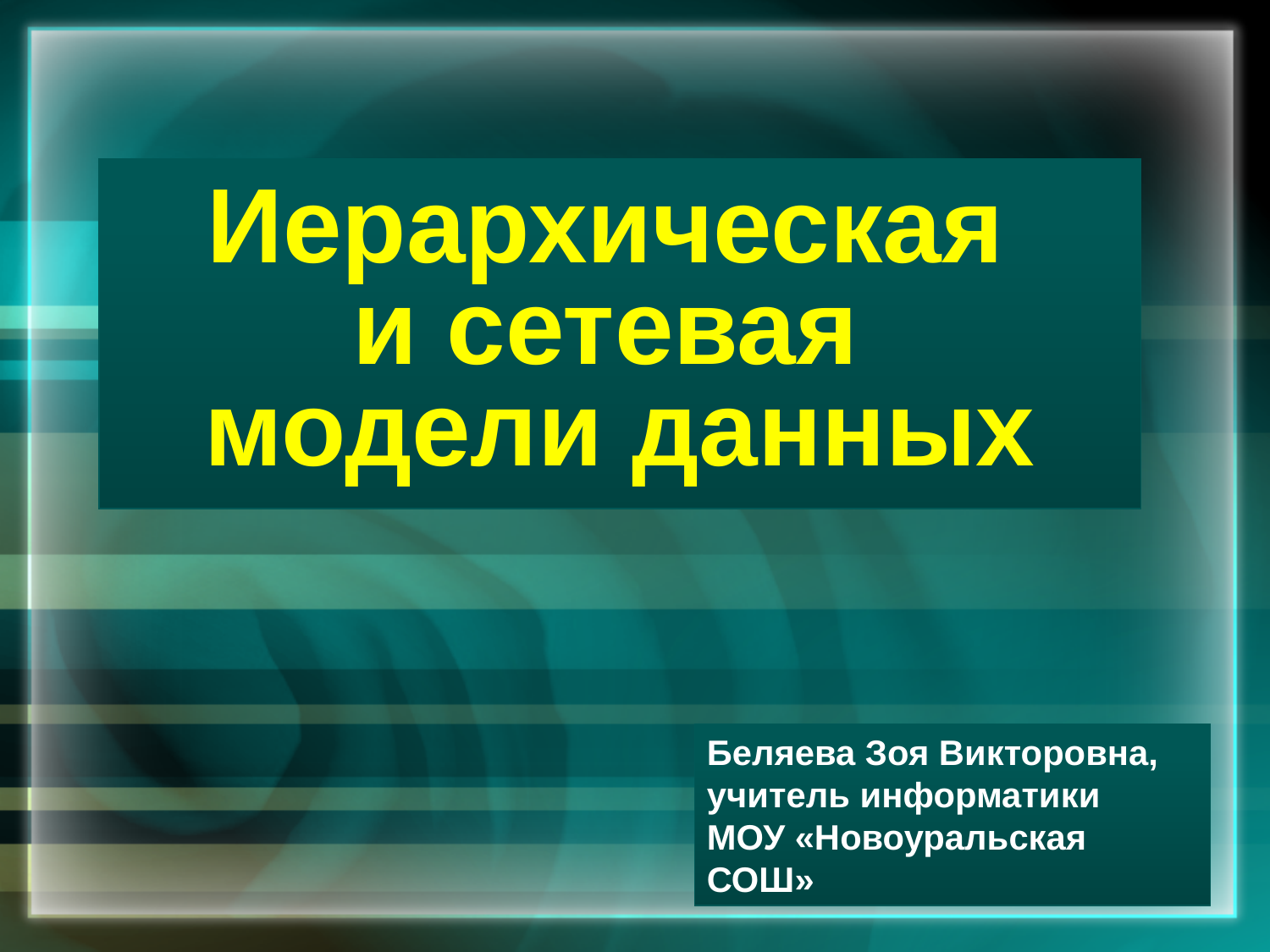

# Иерархическая и сетевая модели данных
Беляева Зоя Викторовна, учитель информатики
МОУ «Новоуральская СОШ»